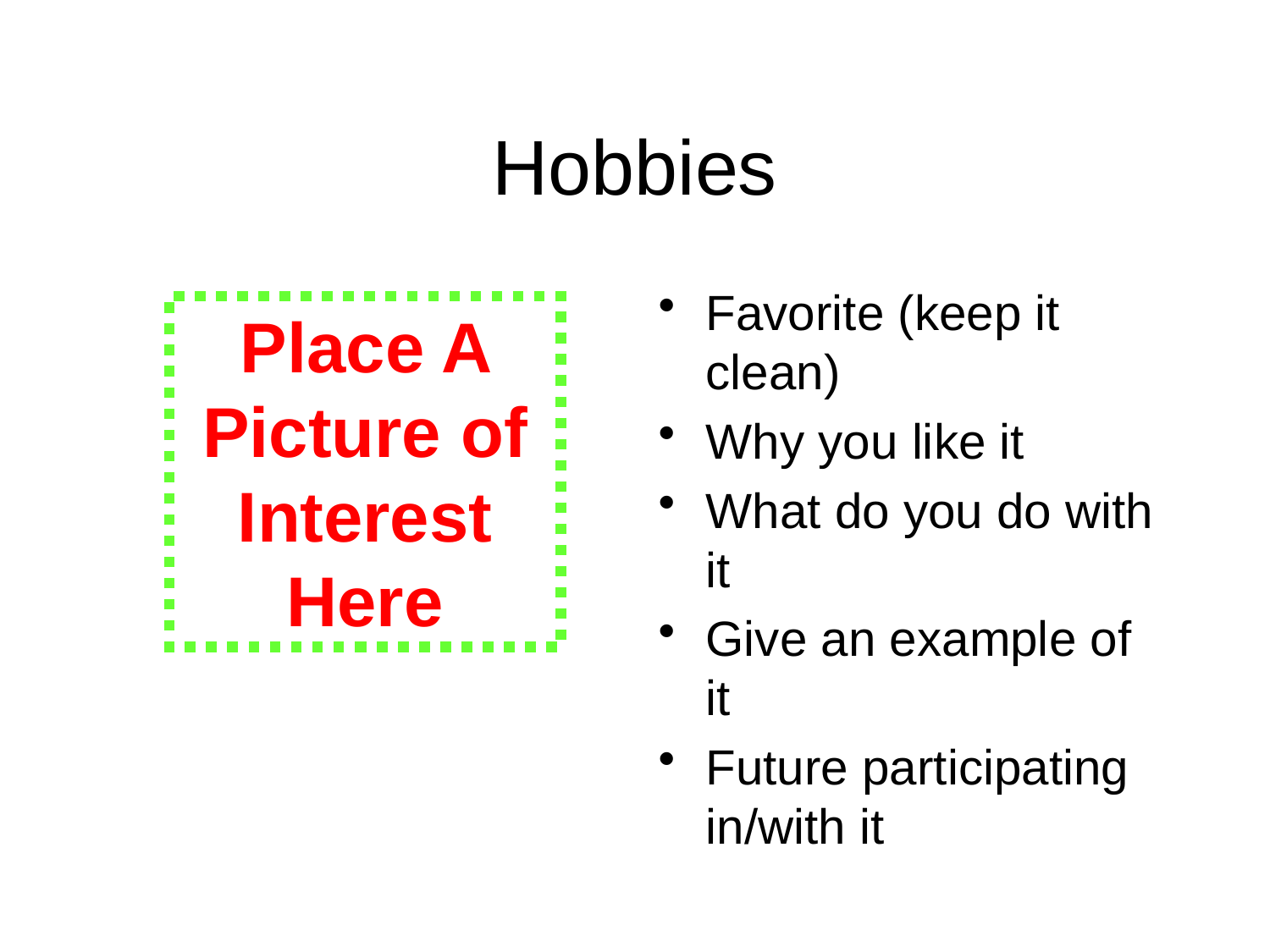

# Hobbies
Favorite (keep it clean)
Why you like it
What do you do with it
Give an example of it
Future participating in/with it
Place A Picture of Interest Here